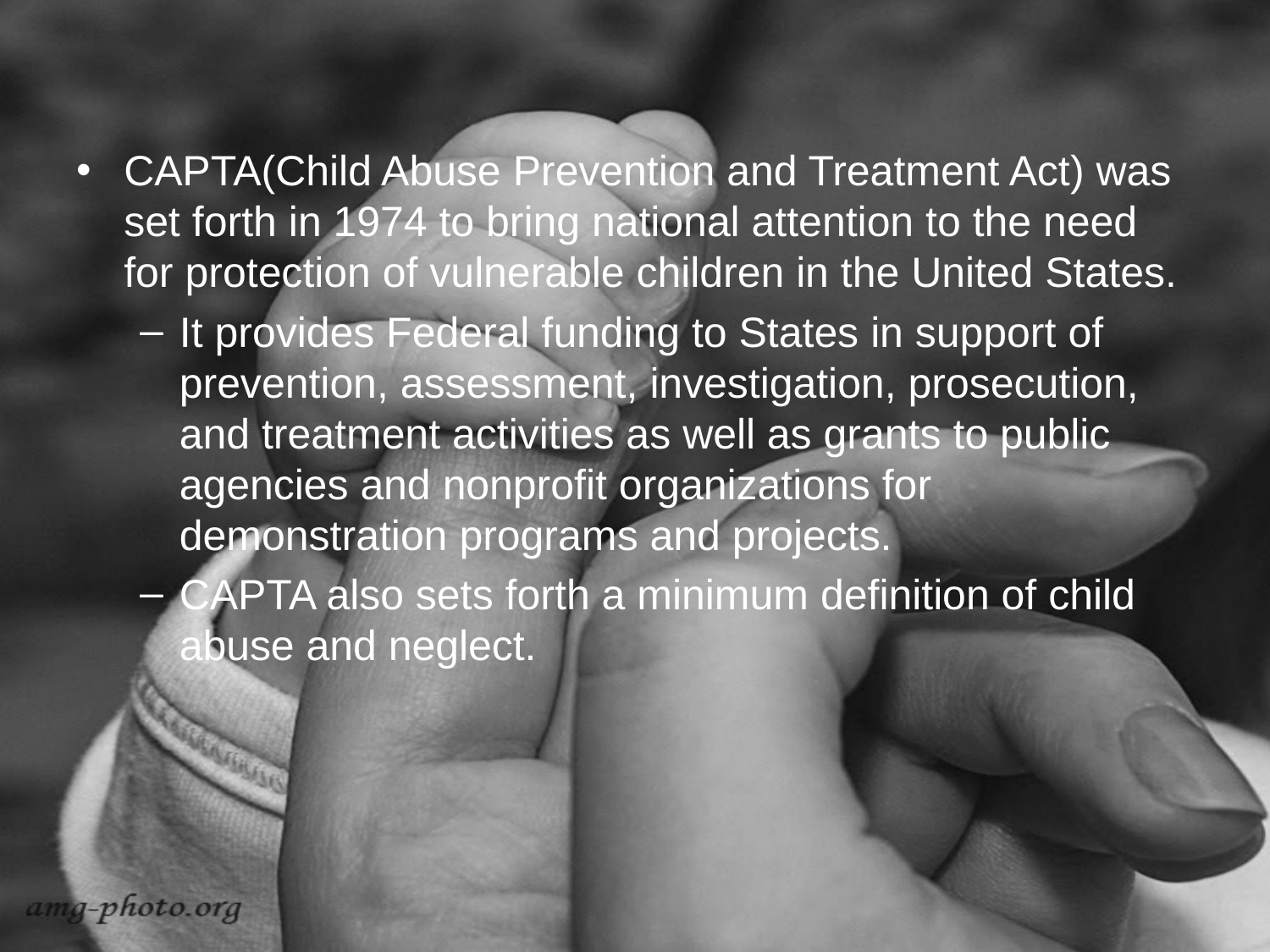

CAPTA(Child Abuse Prevention and Treatment Act) was set forth in 1974 to bring national attention to the need for protection of vulnerable children in the United States.
It provides Federal funding to States in support of prevention, assessment, investigation, prosecution, and treatment activities as well as grants to public agencies and nonprofit organizations for demonstration programs and projects.
CAPTA also sets forth a minimum definition of child abuse and neglect.